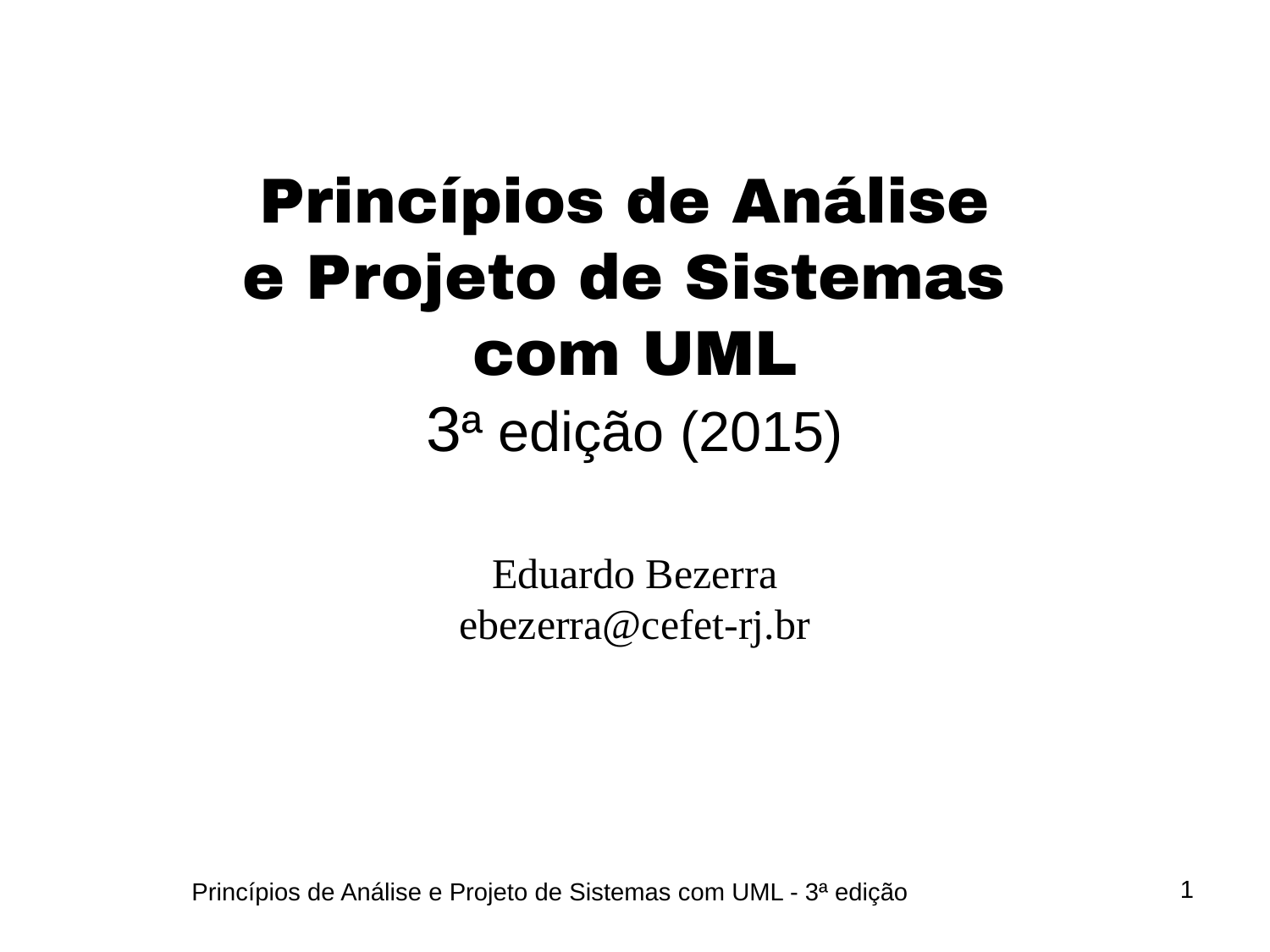

# Princípios de Análise e Projeto de Sistemas com UML 3ª edição (2015)

Eduardo Bezerra
ebezerra@cefet-rj.br
1
Princípios de Análise e Projeto de Sistemas com UML - 3ª edição